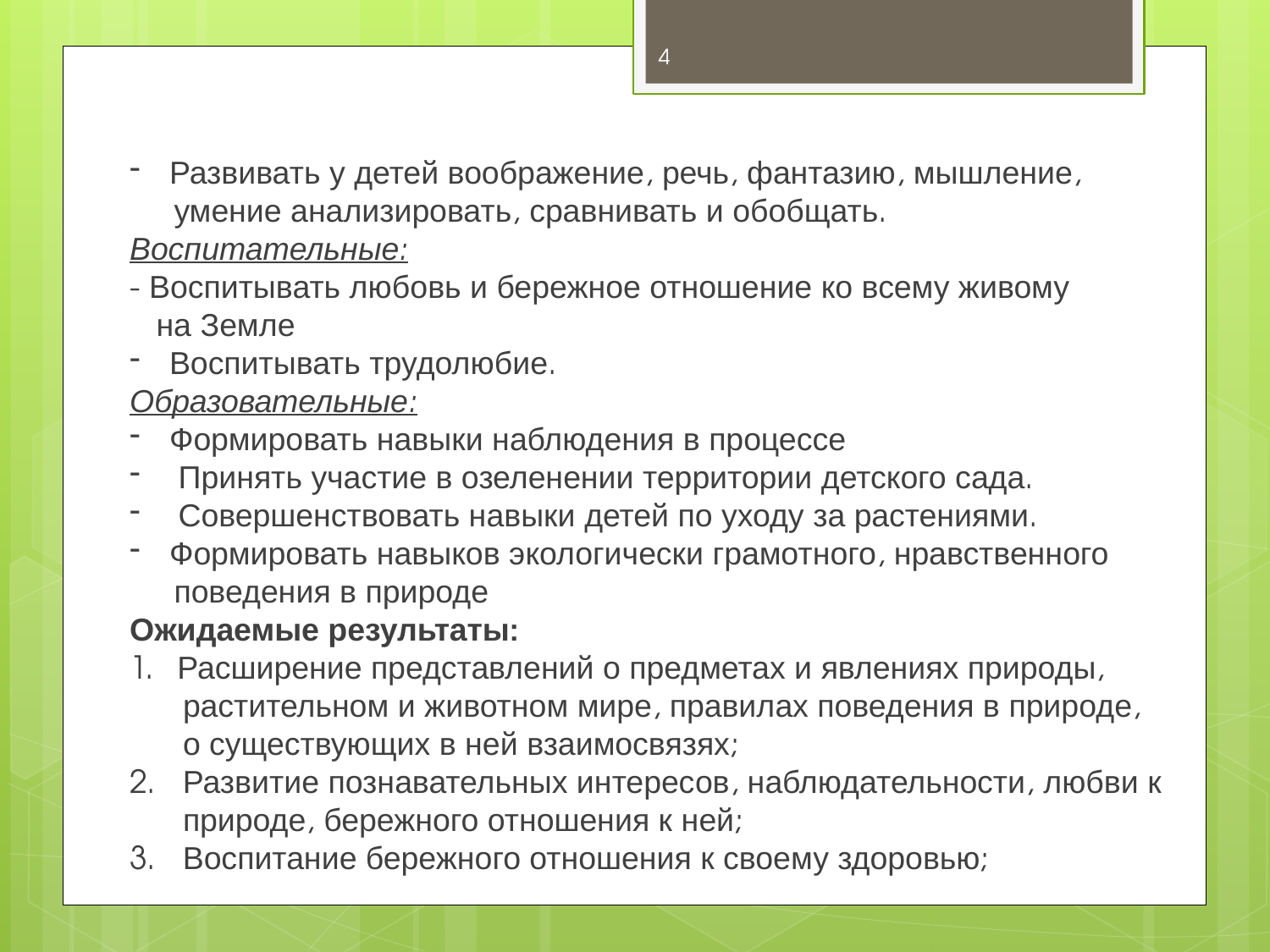

4
Развивать у детей воображение, речь, фантазию, мышление,
     умение анализировать, сравнивать и обобщать.
Воспитательные:
- Воспитывать любовь и бережное отношение ко всему живому
   на Земле
Воспитывать трудолюбие.
Образовательные:
Формировать навыки наблюдения в процессе
 Принять участие в озеленении территории детского сада.
 Совершенствовать навыки детей по уходу за растениями.
Формировать навыков экологически грамотного, нравственного
     поведения в природе
Ожидаемые результаты:
Расширение представлений о предметах и явлениях природы,
      растительном и животном мире, правилах поведения в природе,
      о существующих в ней взаимосвязях;
2.   Развитие познавательных интересов, наблюдательности, любви к
      природе, бережного отношения к ней;
3.   Воспитание бережного отношения к своему здоровью;